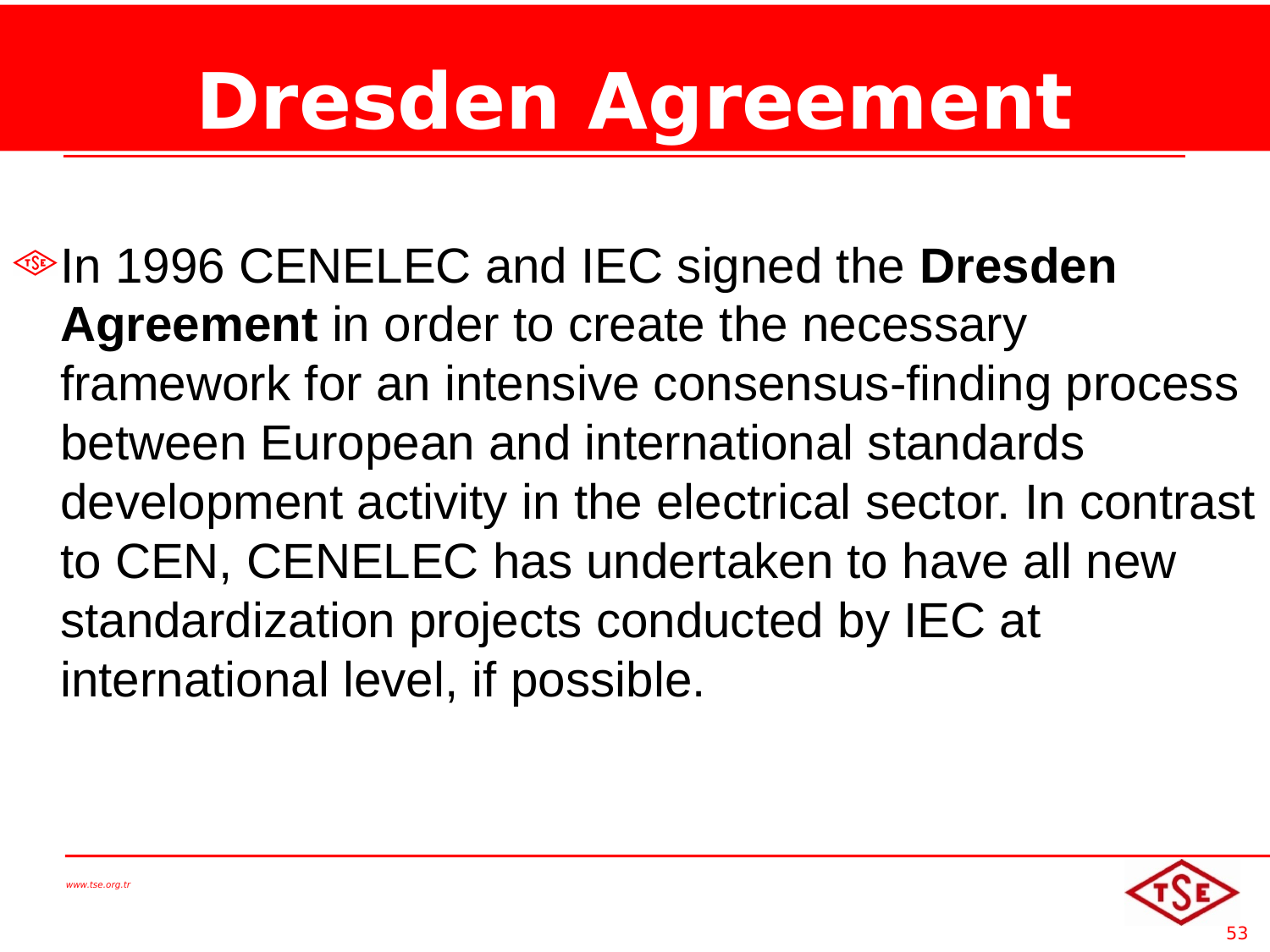

# Dresden Agreement
In 1996 CENELEC and IEC signed the Dresden Agreement in order to create the necessary framework for an intensive consensus-finding process between European and international standards development activity in the electrical sector. In contrast to CEN, CENELEC has undertaken to have all new standardization projects conducted by IEC at international level, if possible.

www.tse.org.tr
53